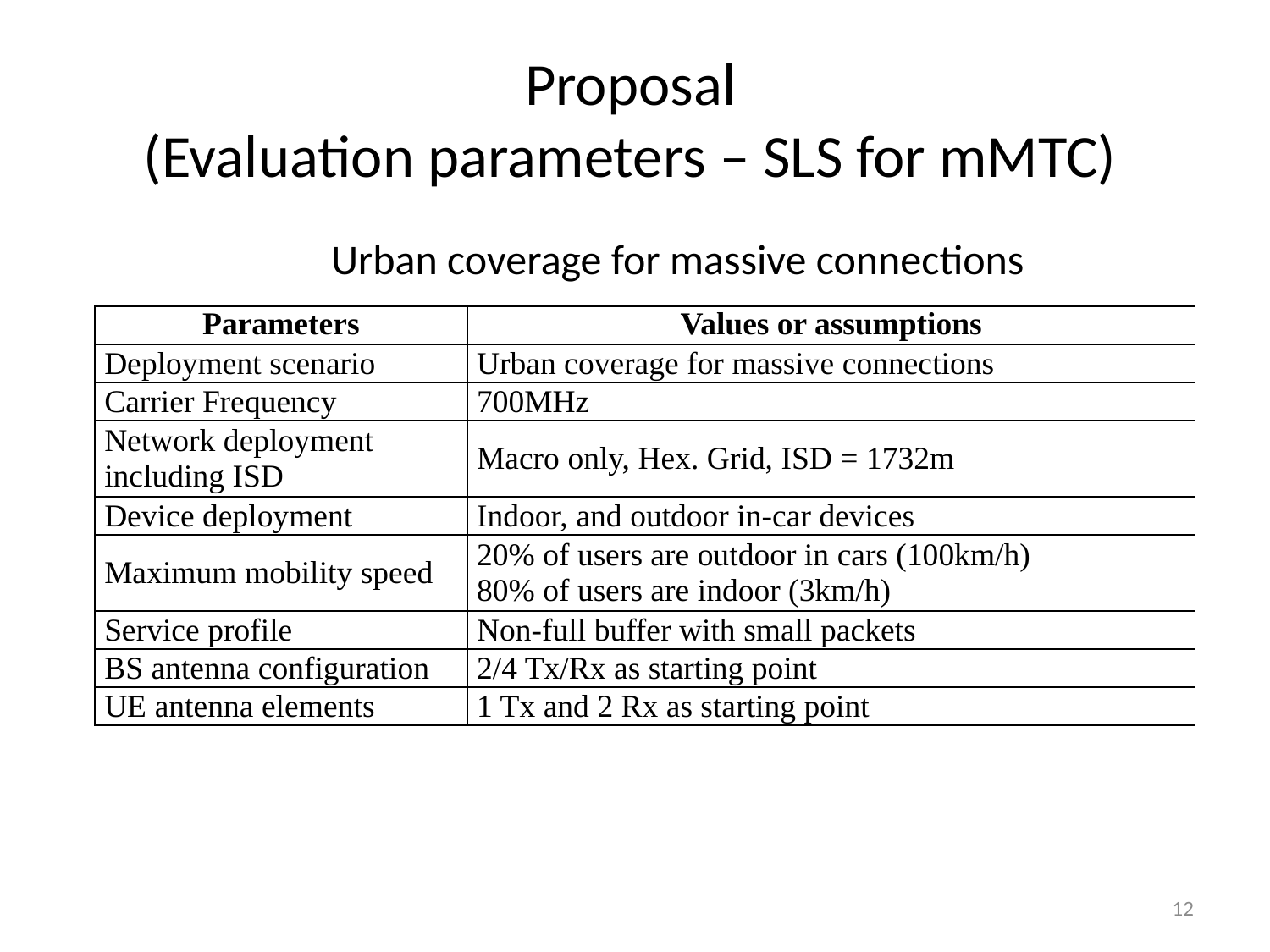

# Proposal (Evaluation parameters – SLS for mMTC)
Urban coverage for massive connections
| Parameters | Values or assumptions |
| --- | --- |
| Deployment scenario | Urban coverage for massive connections |
| Carrier Frequency | 700MHz |
| Network deployment including ISD | Macro only, Hex. Grid, ISD = 1732m |
| Device deployment | Indoor, and outdoor in-car devices |
| Maximum mobility speed | 20% of users are outdoor in cars (100km/h) 80% of users are indoor (3km/h) |
| Service profile | Non-full buffer with small packets |
| BS antenna configuration | 2/4 Tx/Rx as starting point |
| UE antenna elements | 1 Tx and 2 Rx as starting point |
12